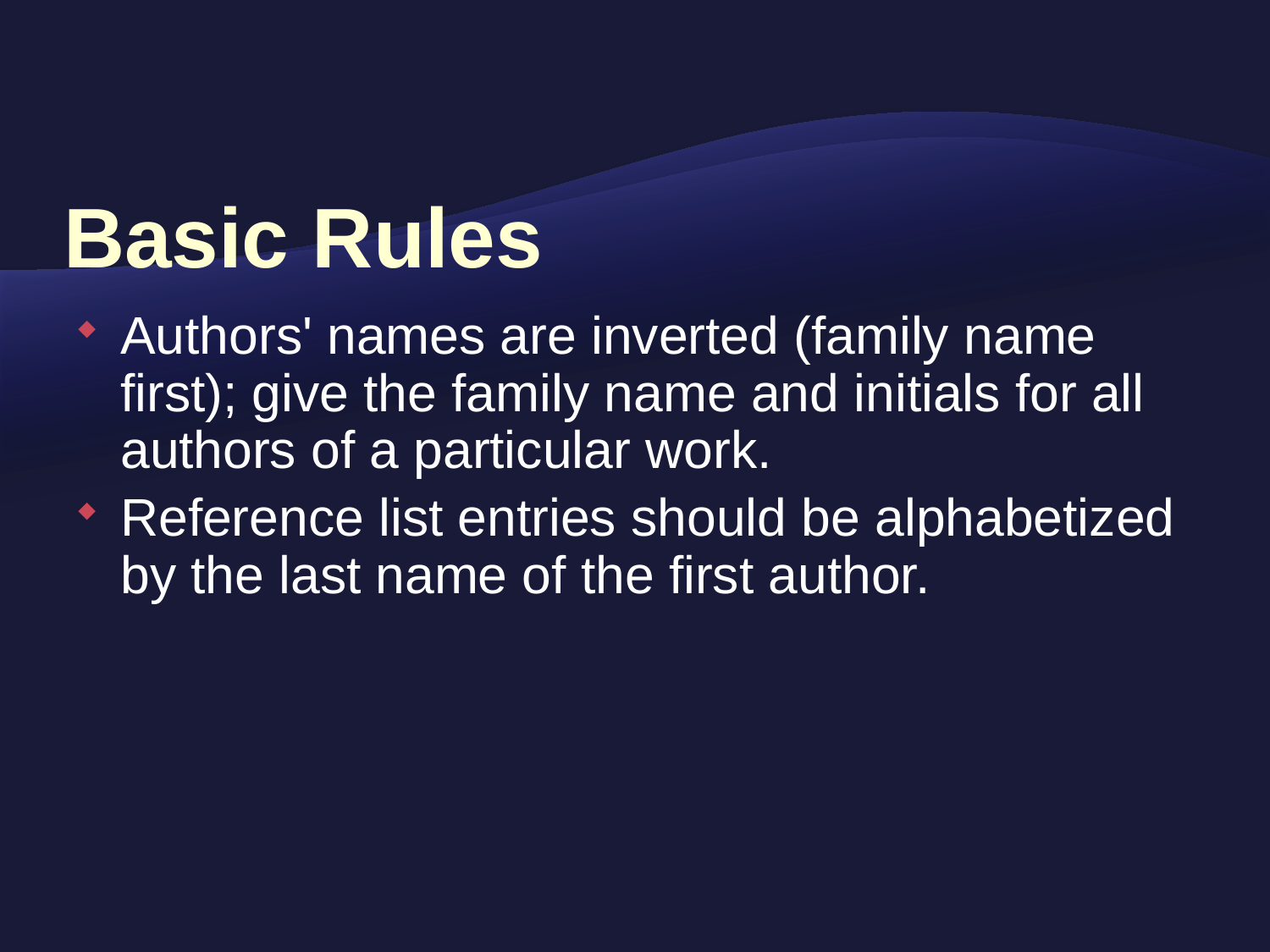

# Basic Rules
Authors' names are inverted (family name first); give the family name and initials for all authors of a particular work.
Reference list entries should be alphabetized by the last name of the first author.